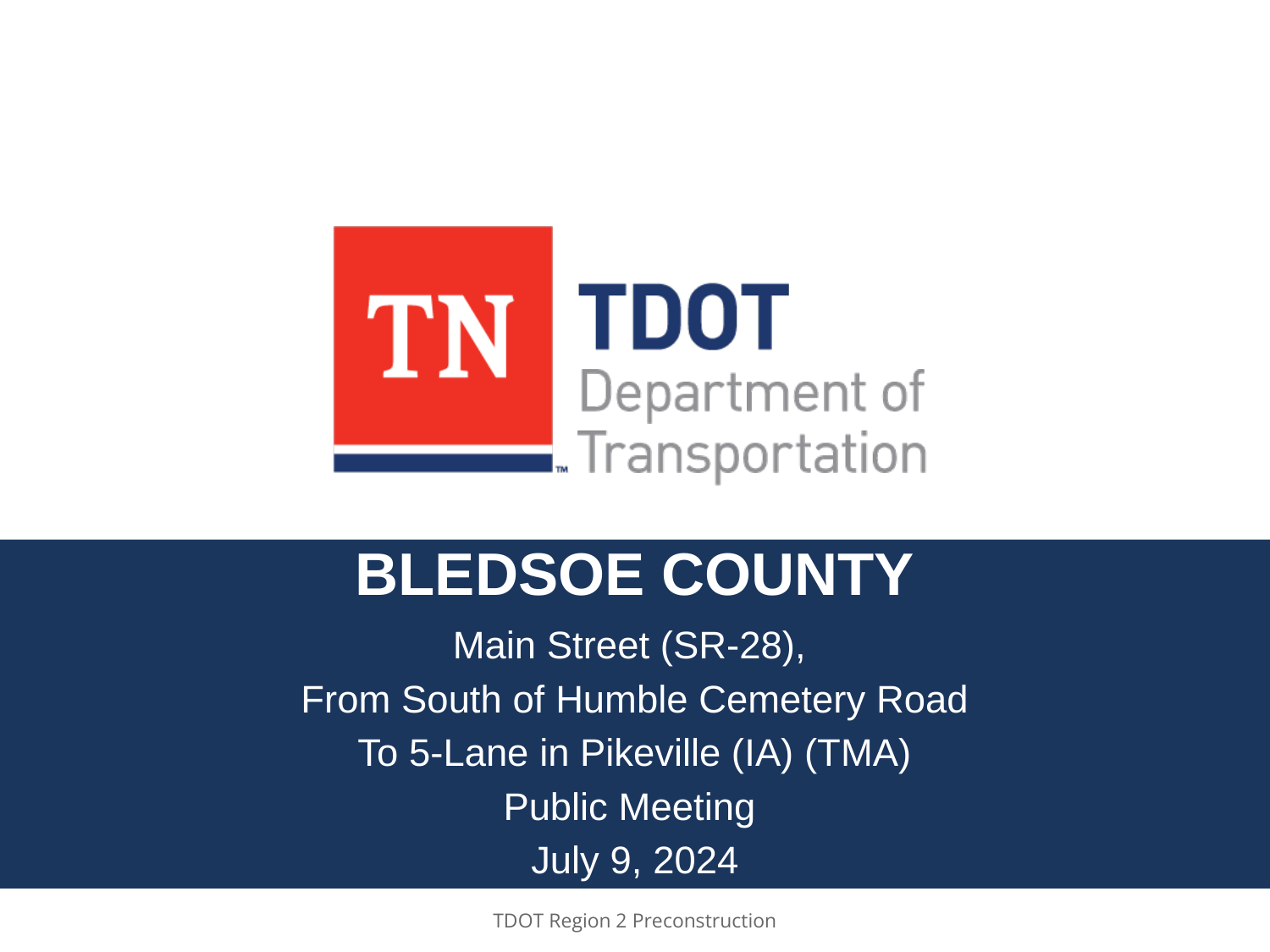

# BLEDSOE COUNTY
Main Street (SR-28),
From South of Humble Cemetery Road
To 5-Lane in Pikeville (IA) (TMA)
Public Meeting
July 9, 2024
TDOT Region 2 Preconstruction